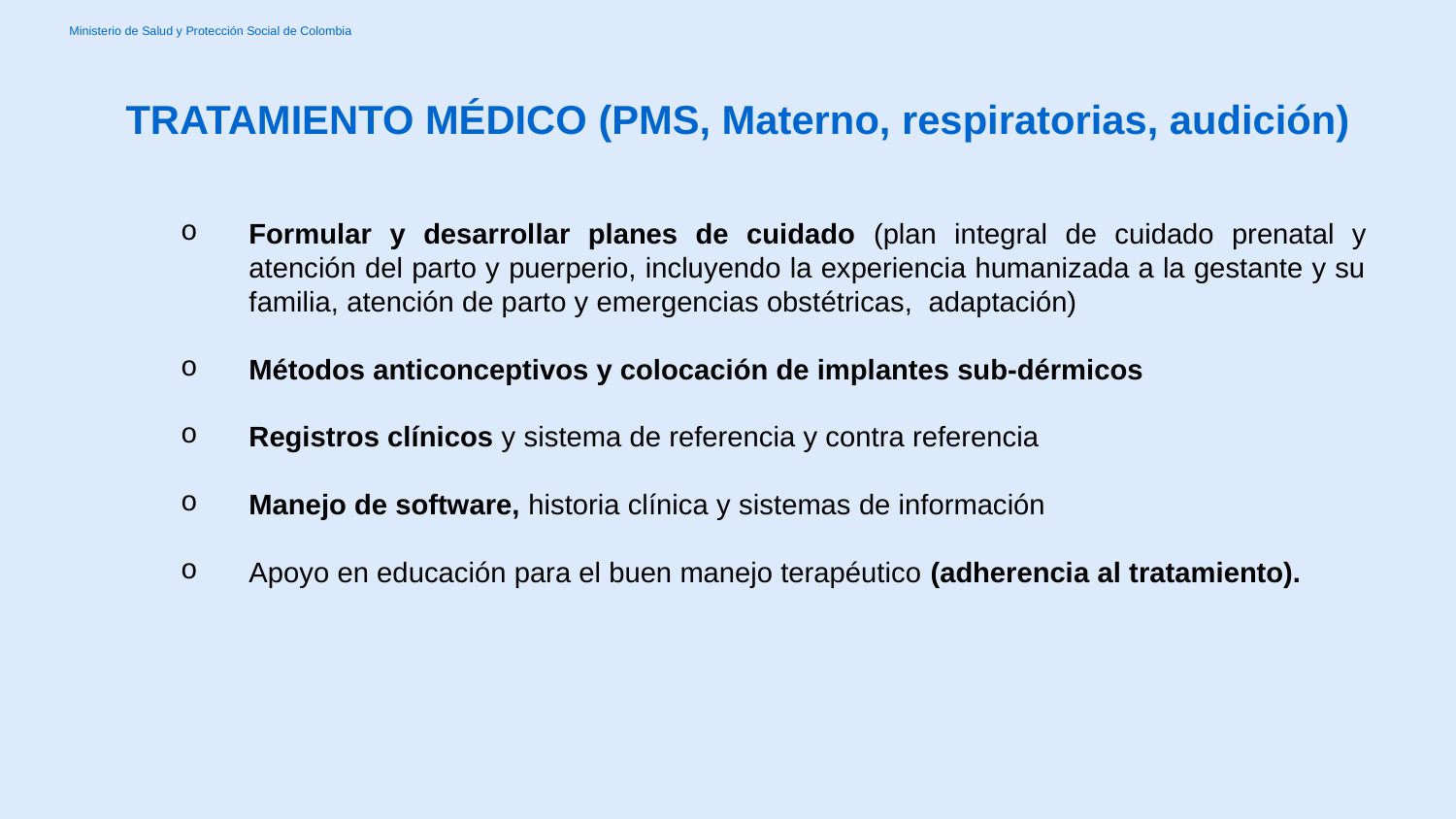

TRATAMIENTO MÉDICO (PMS, Materno, respiratorias, audición)
Formular y desarrollar planes de cuidado (plan integral de cuidado prenatal y atención del parto y puerperio, incluyendo la experiencia humanizada a la gestante y su familia, atención de parto y emergencias obstétricas,  adaptación)

Métodos anticonceptivos y colocación de implantes sub-dérmicos

Registros clínicos y sistema de referencia y contra referencia

Manejo de software, historia clínica y sistemas de información

Apoyo en educación para el buen manejo terapéutico (adherencia al tratamiento).